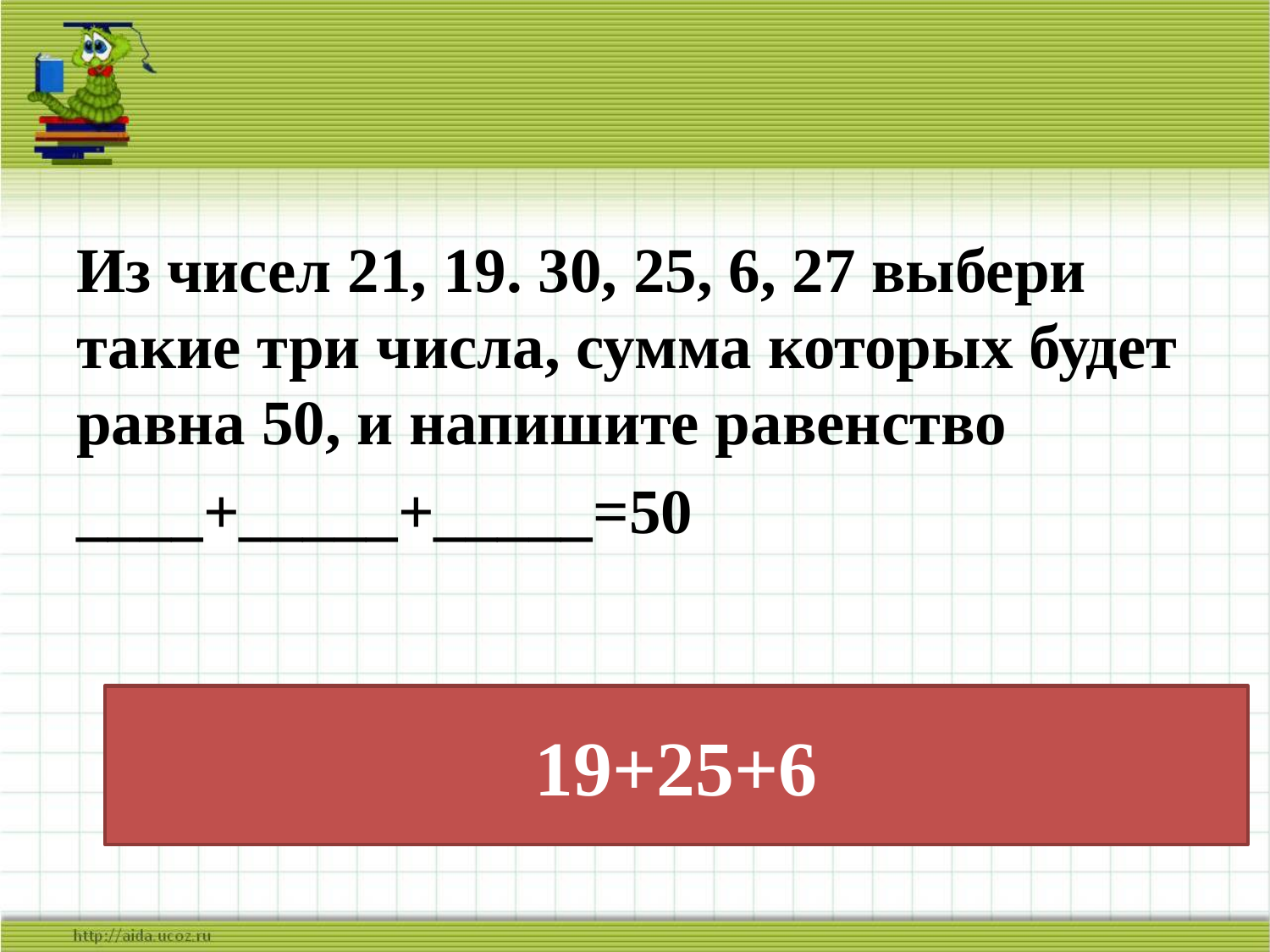

Из чисел 21, 19. 30, 25, 6, 27 выбери такие три числа, сумма которых будет равна 50, и напишите равенство
____+_____+_____=50
# 19+25+6